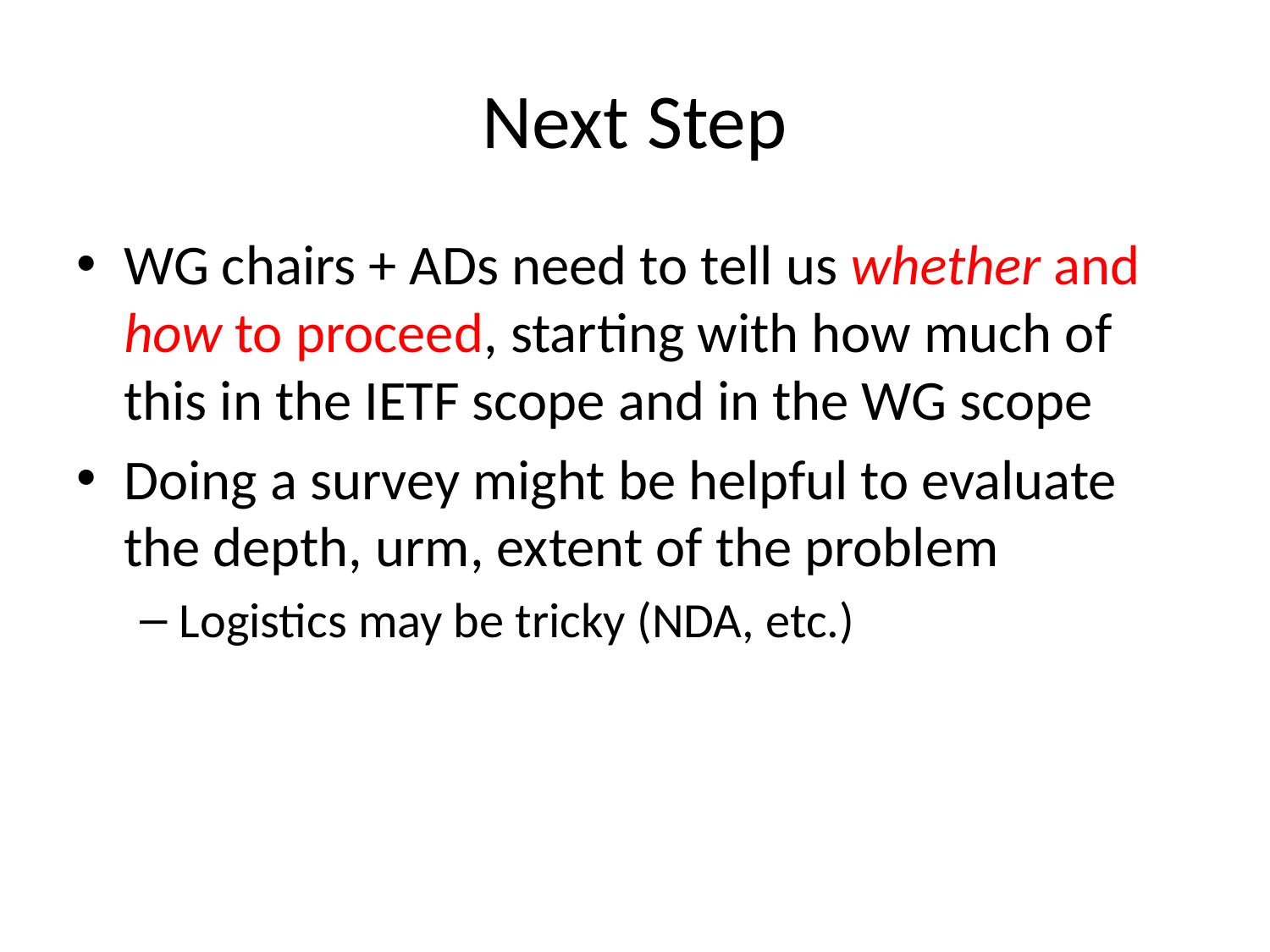

# Next Step
WG chairs + ADs need to tell us whether and how to proceed, starting with how much of this in the IETF scope and in the WG scope
Doing a survey might be helpful to evaluate the depth, urm, extent of the problem
Logistics may be tricky (NDA, etc.)